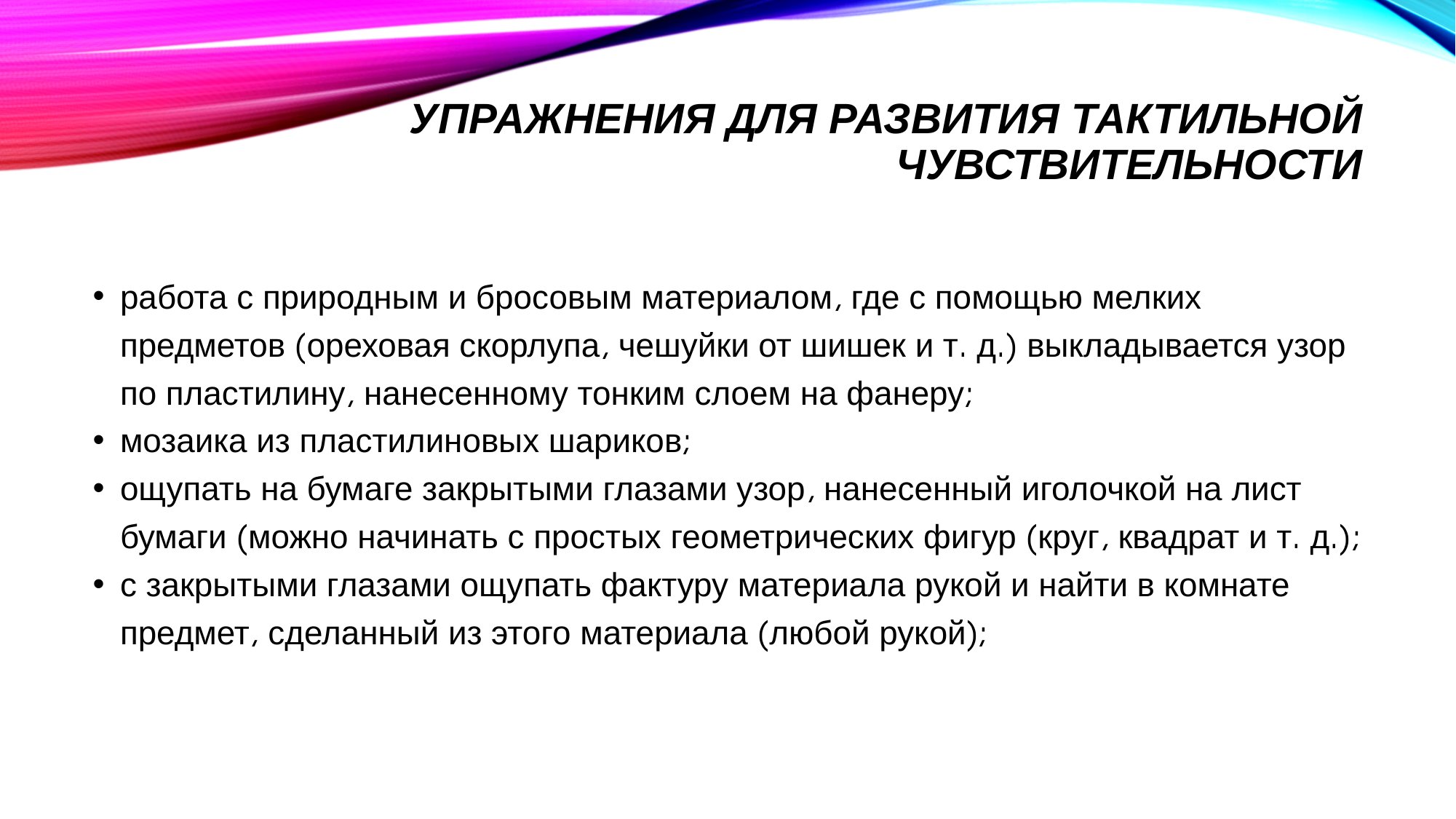

# Упражнения для развития тактильной чувствительности
работа с природным и бросовым материалом, где с помощью мелких предметов (ореховая скорлупа, чешуйки от шишек и т. д.) выкладывается узор по пластилину, нанесенному тонким слоем на фанеру;
мозаика из пластилиновых шариков;
ощупать на бумаге закрытыми глазами узор, нанесенный иголочкой на лист бумаги (можно начинать с простых геометрических фигур (круг, квадрат и т. д.);
с закрытыми глазами ощупать фактуру материала рукой и найти в комнате предмет, сделанный из этого материала (любой рукой);